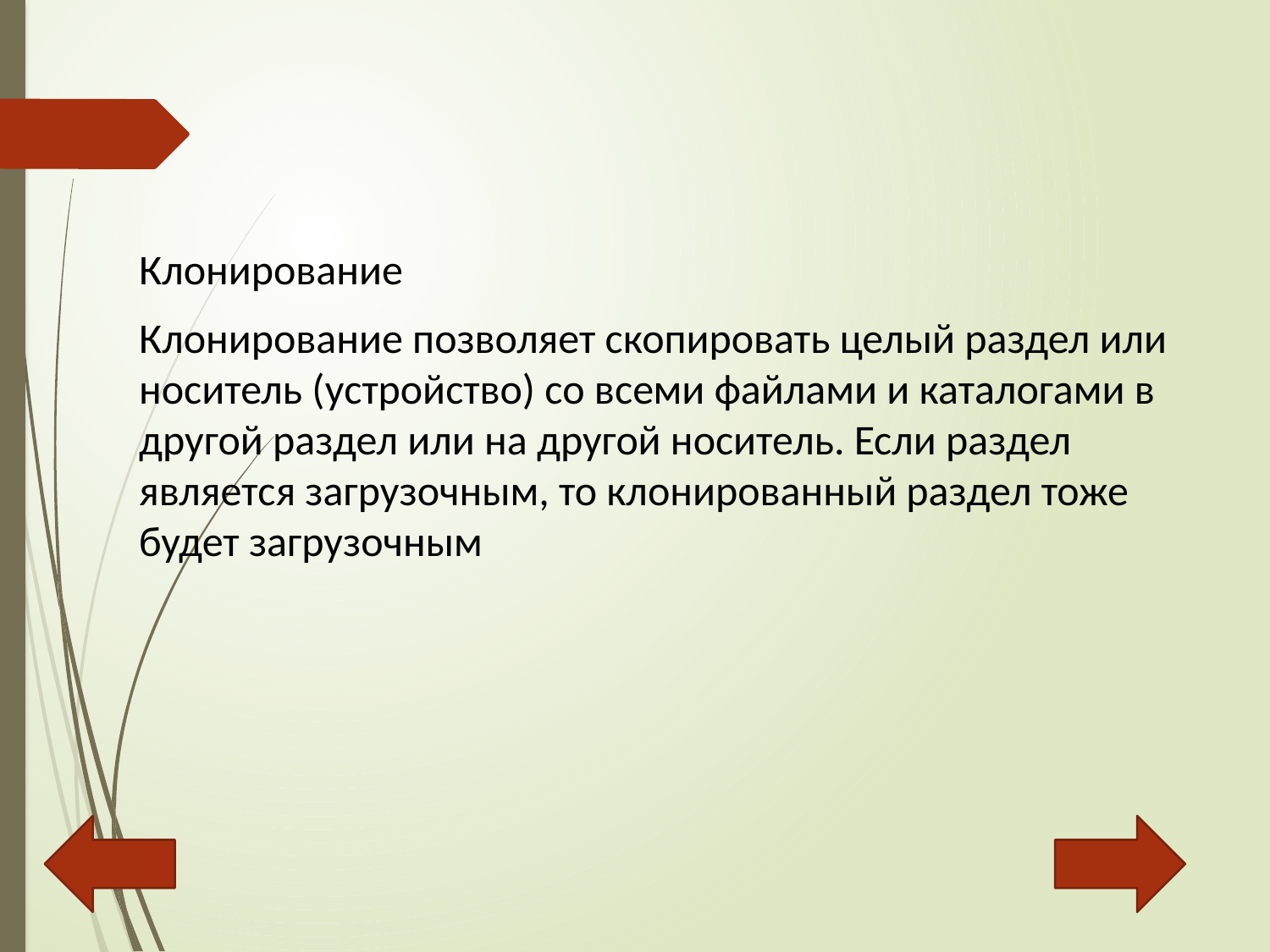

Клонирование
Клонирование позволяет скопировать целый раздел или носитель (устройство) со всеми файлами и каталогами в другой раздел или на другой носитель. Если раздел является загрузочным, то клонированный раздел тоже будет загрузочным